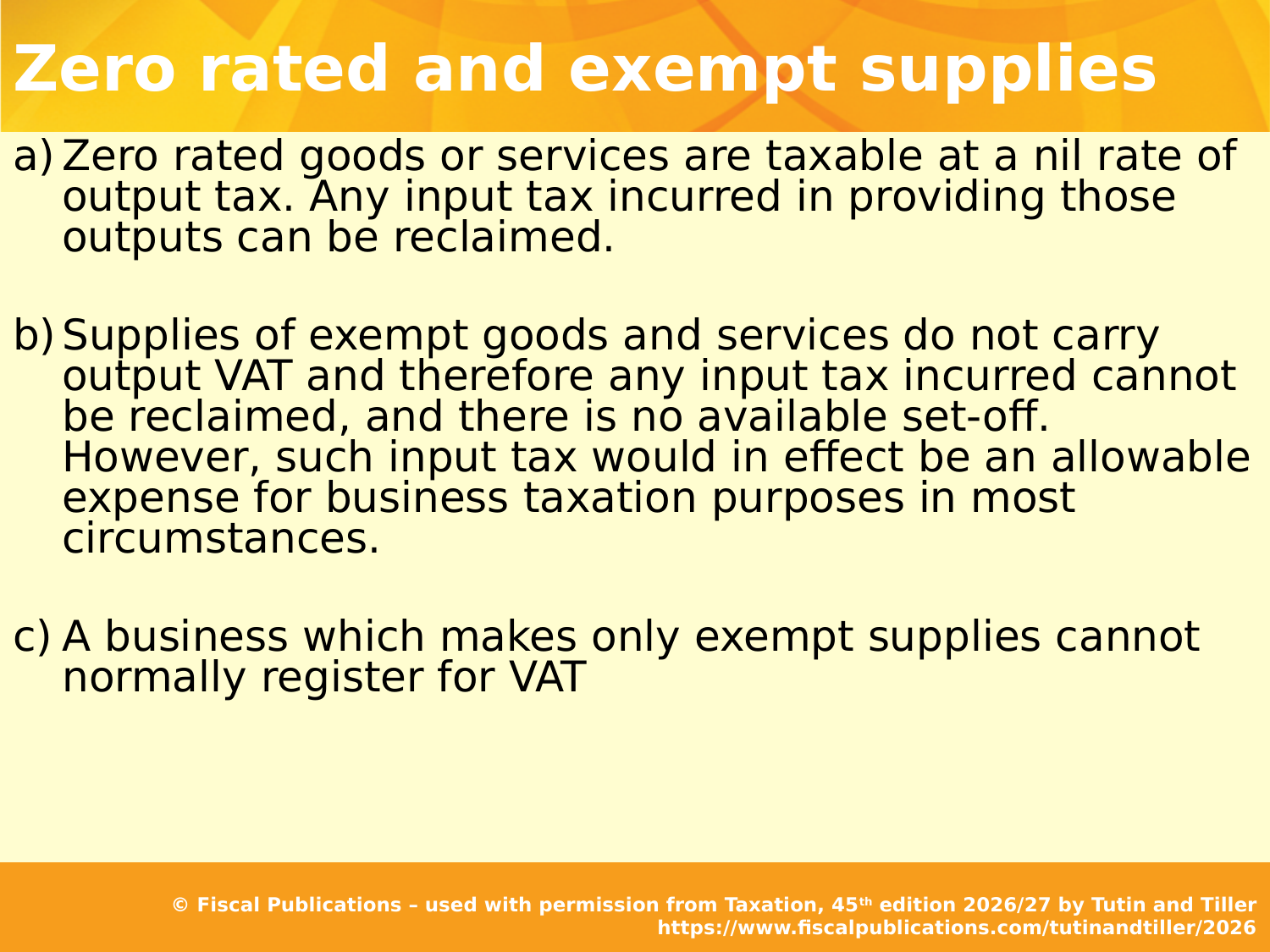

# Zero rated and exempt supplies
a)	Zero rated goods or services are taxable at a nil rate of output tax. Any input tax incurred in providing those outputs can be reclaimed.

b)	Supplies of exempt goods and services do not carry output VAT and therefore any input tax incurred cannot be reclaimed, and there is no available set-off. However, such input tax would in effect be an allowable expense for business taxation purposes in most circumstances.

c)	A business which makes only exempt supplies cannot normally register for VAT